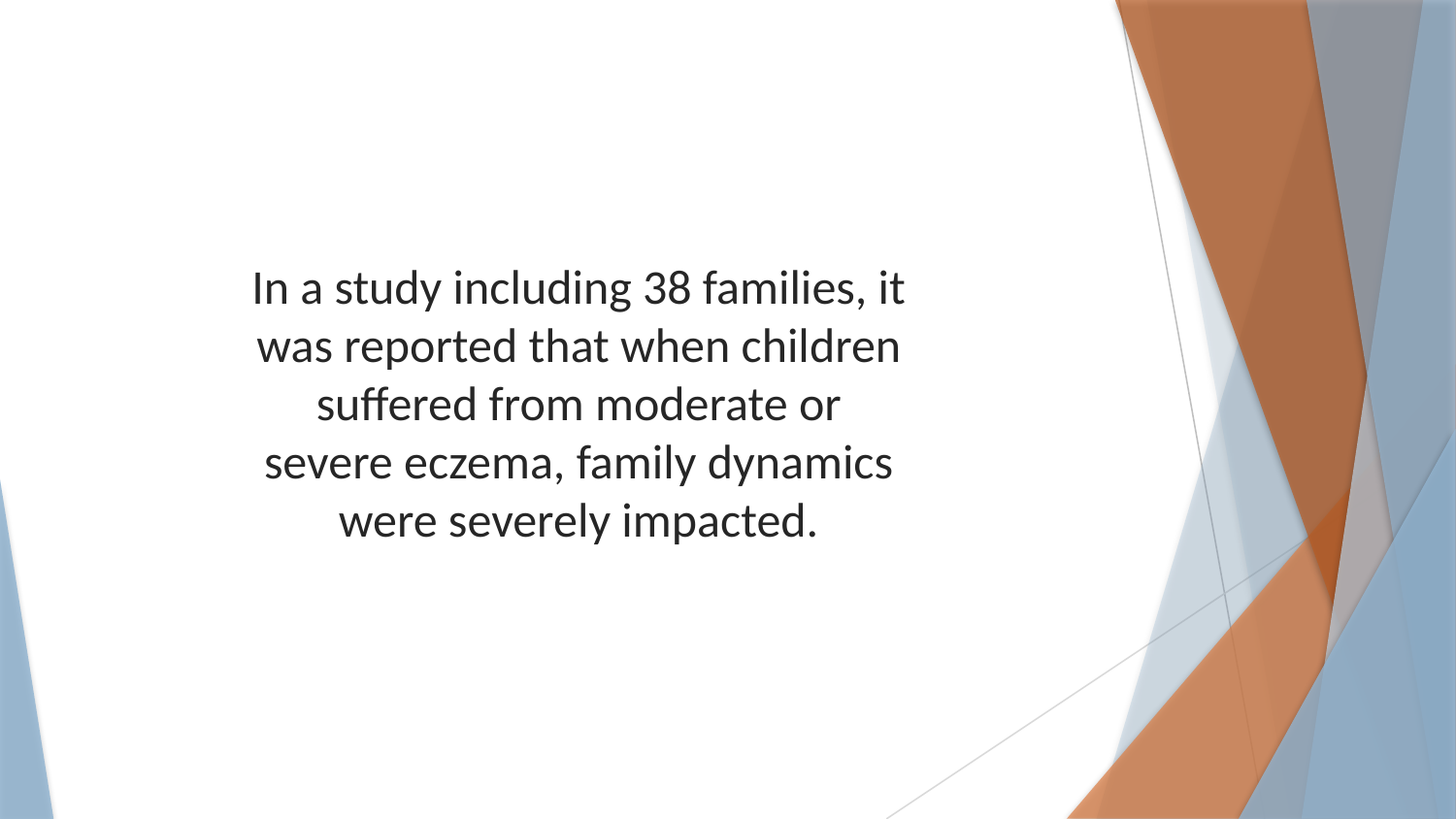

In a study including 38 families, it was reported that when children suffered from moderate or severe eczema, family dynamics were severely impacted.